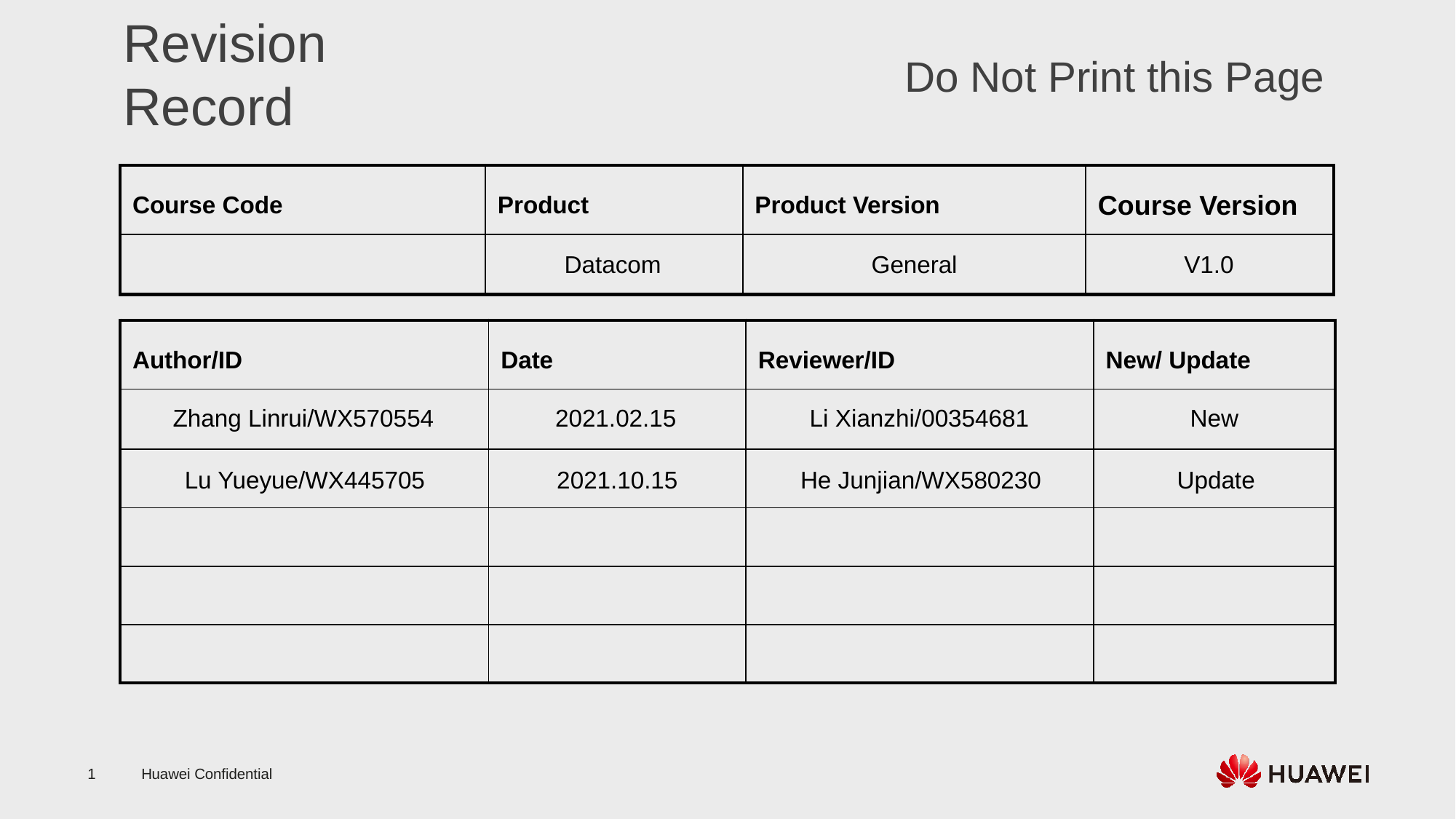

Datacom
General
V1.0
Zhang Linrui/WX570554
2021.02.15
Li Xianzhi/00354681
New
Lu Yueyue/WX445705
2021.10.15
He Junjian/WX580230
Update